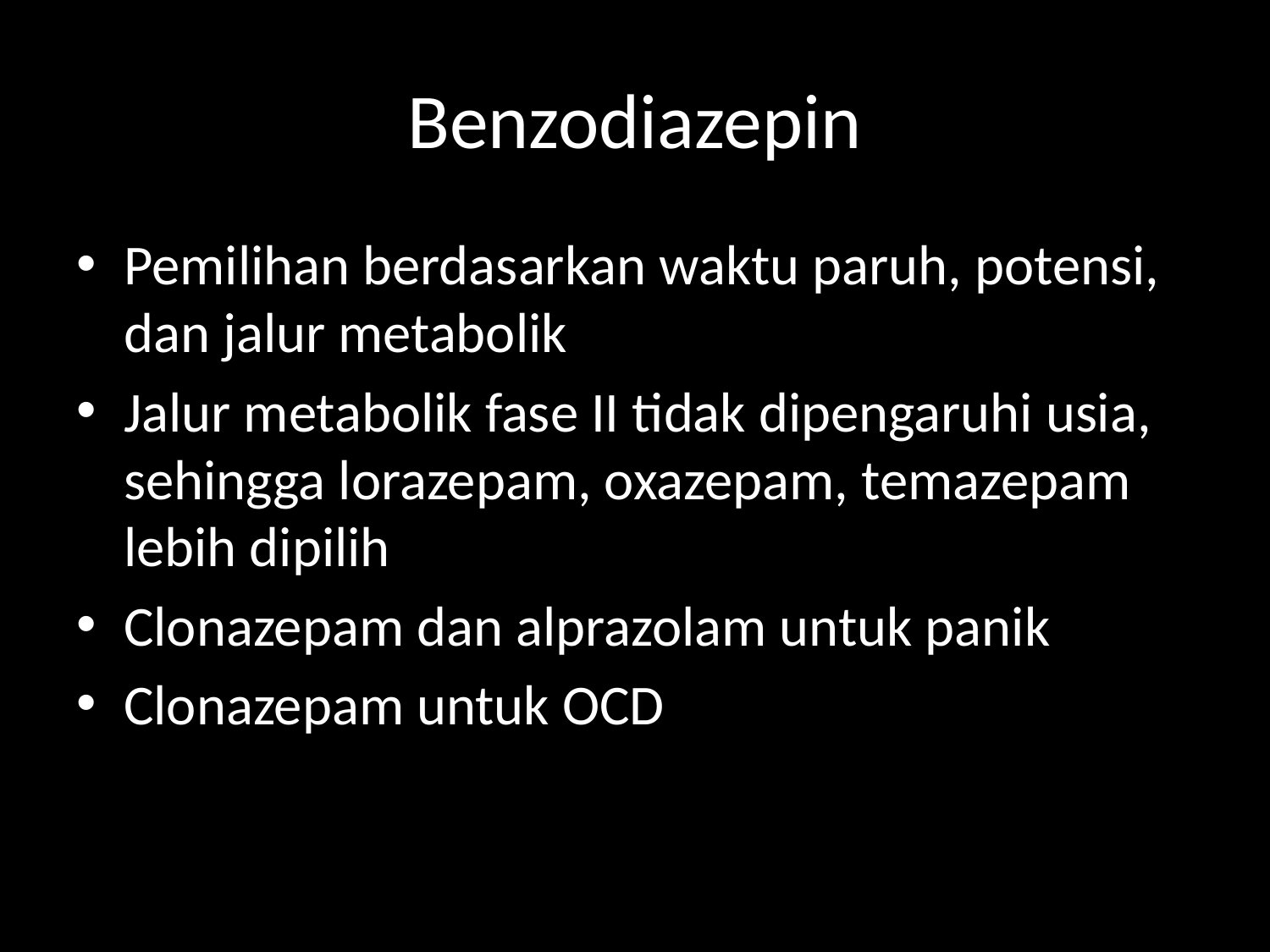

# Benzodiazepin
Pemilihan berdasarkan waktu paruh, potensi, dan jalur metabolik
Jalur metabolik fase II tidak dipengaruhi usia, sehingga lorazepam, oxazepam, temazepam lebih dipilih
Clonazepam dan alprazolam untuk panik
Clonazepam untuk OCD